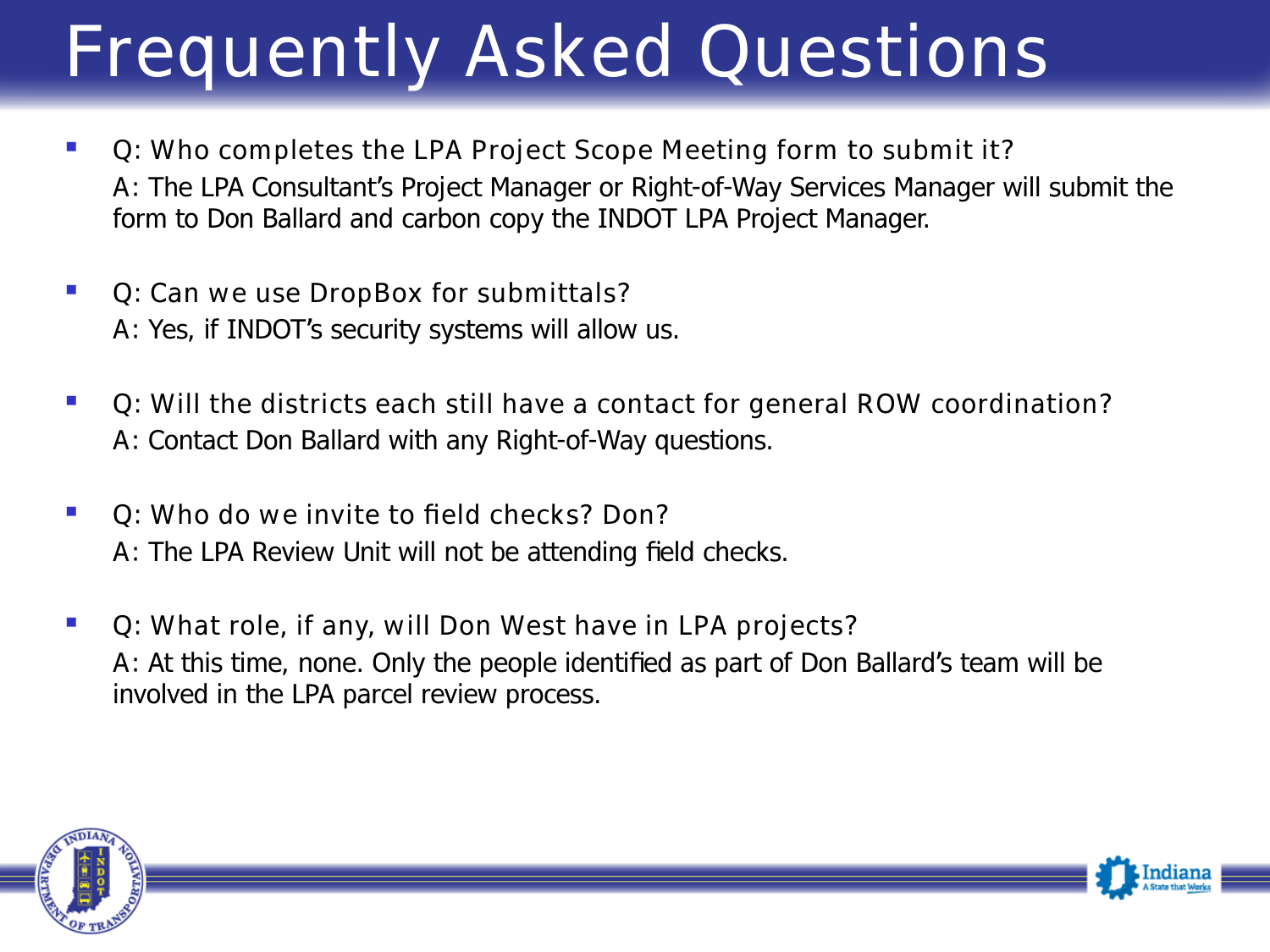

# Frequently Asked Questions
Q: Who completes the LPA Project Scope Meeting form to submit it?
	A: The LPA Consultant’s Project Manager or Right-of-Way Services Manager will submit the form to Don Ballard and carbon copy the INDOT LPA Project Manager.

Q: Can we use DropBox for submittals?
	A: Yes, if INDOT’s security systems will allow us.

Q: Will the districts each still have a contact for general ROW coordination?
	A: Contact Don Ballard with any Right-of-Way questions.

Q: Who do we invite to field checks? Don?
	A: The LPA Review Unit will not be attending field checks.

Q: What role, if any, will Don West have in LPA projects?
	A: At this time, none. Only the people identified as part of Don Ballard’s team will be involved in the LPA parcel review process.